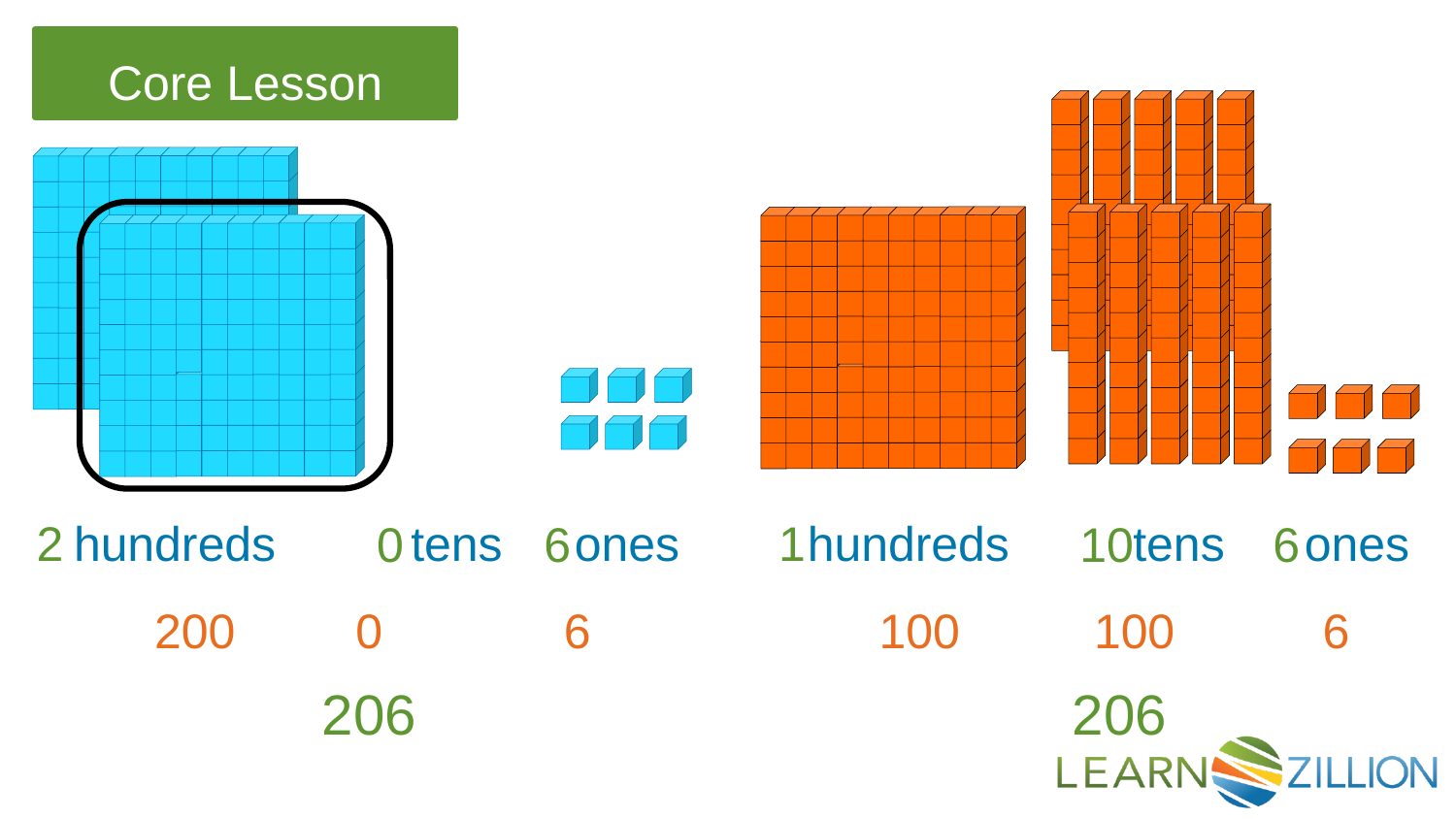

hundreds
2
   tens
   ones
0
6
   hundreds
1
   ones
6
   tens
10
100
100
6
200
0
6
206
206